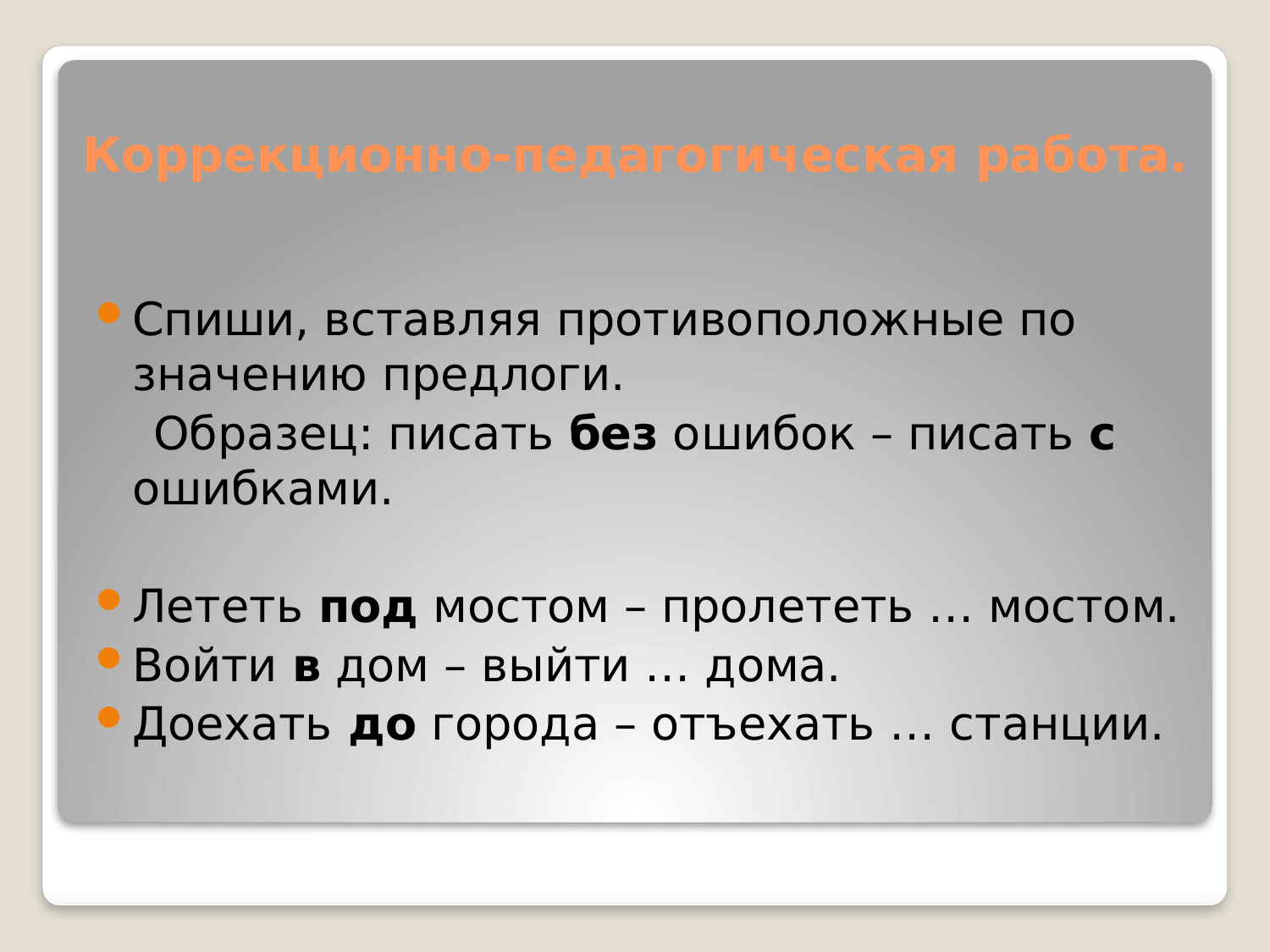

# Коррекционно-педагогическая работа.

Спиши, вставляя противоположные по значению предлоги.
    Образец: писать без ошибок – писать с ошибками.

Лететь под мостом – пролететь … мостом.
Войти в дом – выйти … дома.
Доехать до города – отъехать … станции.